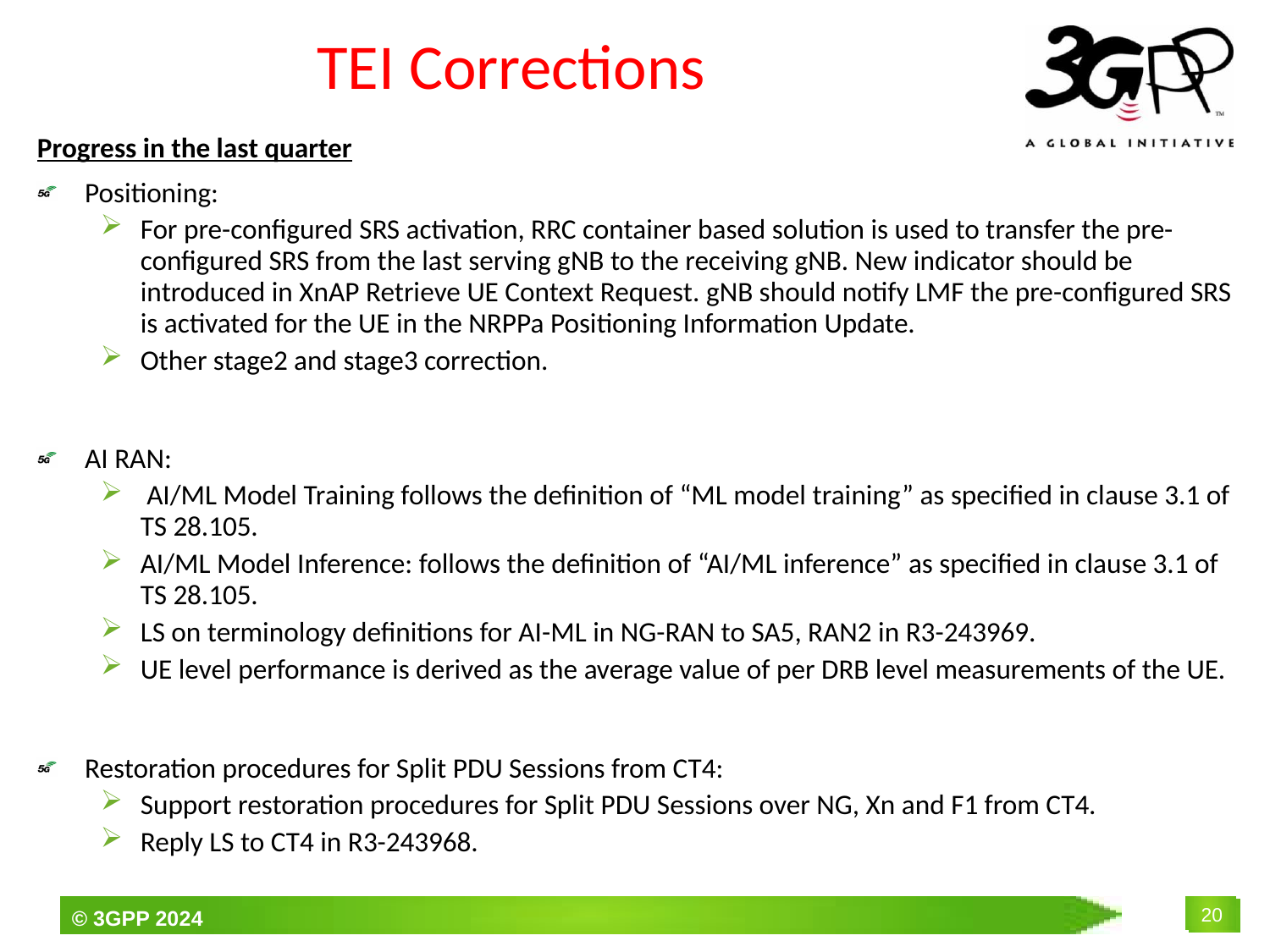

# TEI Corrections
Progress in the last quarter
Positioning:
For pre-configured SRS activation, RRC container based solution is used to transfer the pre-configured SRS from the last serving gNB to the receiving gNB. New indicator should be introduced in XnAP Retrieve UE Context Request. gNB should notify LMF the pre-configured SRS is activated for the UE in the NRPPa Positioning Information Update.
Other stage2 and stage3 correction.

AI RAN:
 AI/ML Model Training follows the definition of “ML model training” as specified in clause 3.1 of TS 28.105.
AI/ML Model Inference: follows the definition of “AI/ML inference” as specified in clause 3.1 of TS 28.105.
LS on terminology definitions for AI-ML in NG-RAN to SA5, RAN2 in R3-243969.
UE level performance is derived as the average value of per DRB level measurements of the UE.

Restoration procedures for Split PDU Sessions from CT4:
Support restoration procedures for Split PDU Sessions over NG, Xn and F1 from CT4.
Reply LS to CT4 in R3-243968.

20